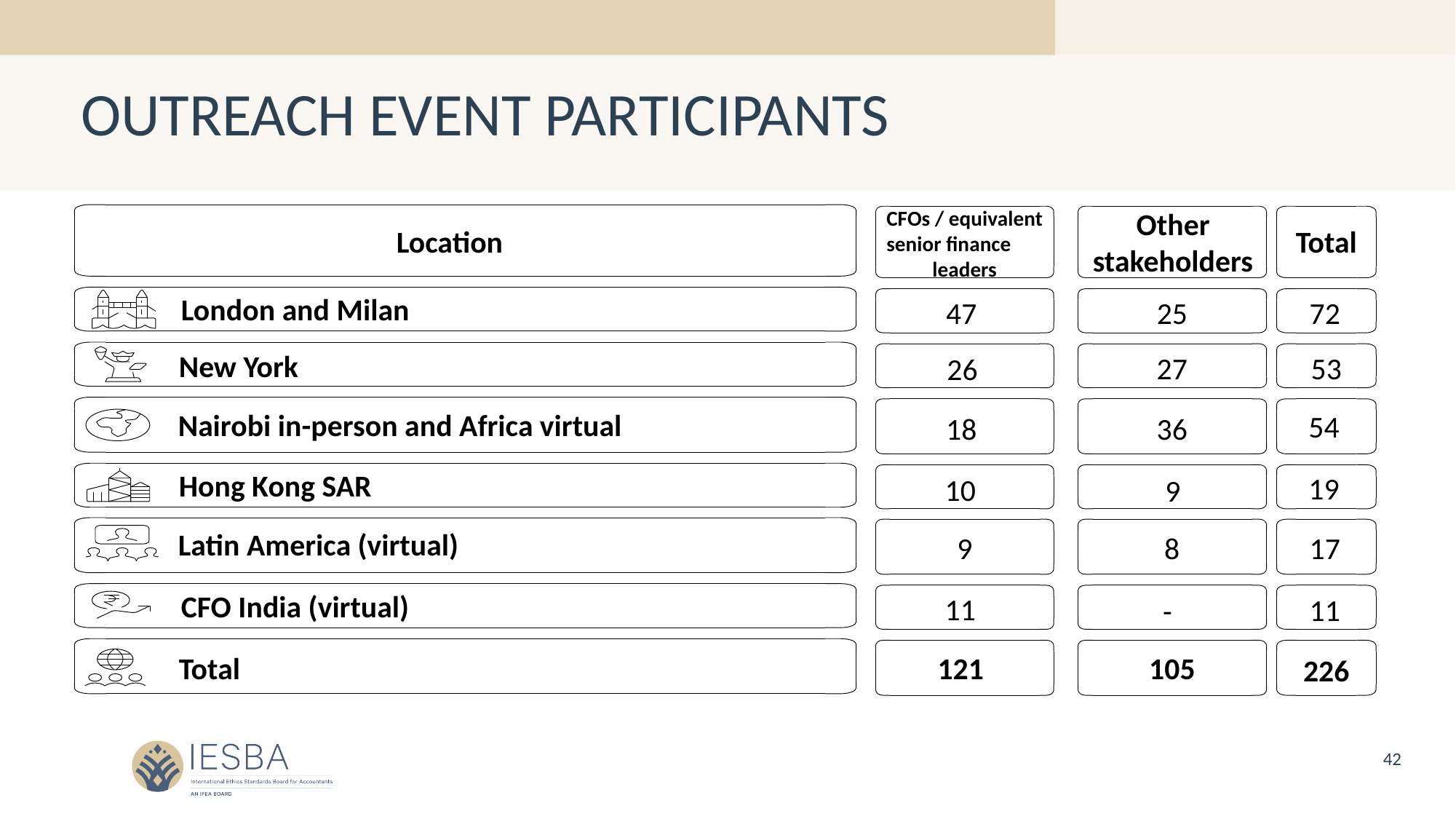

# OUTREACH EVENT PARTICIPANTS

CFOs / equivalent
senior finance
leaders
Other stakeholders

Location
Total

London and Milan
47
25
72

New York
53
27
26

Nairobi in-person and Africa virtual
54

18
36

Hong Kong SAR

19
10
9

Latin America (virtual)
17
9
8

CFO India (virtual)

11
11
-

Total
121
105
226
42